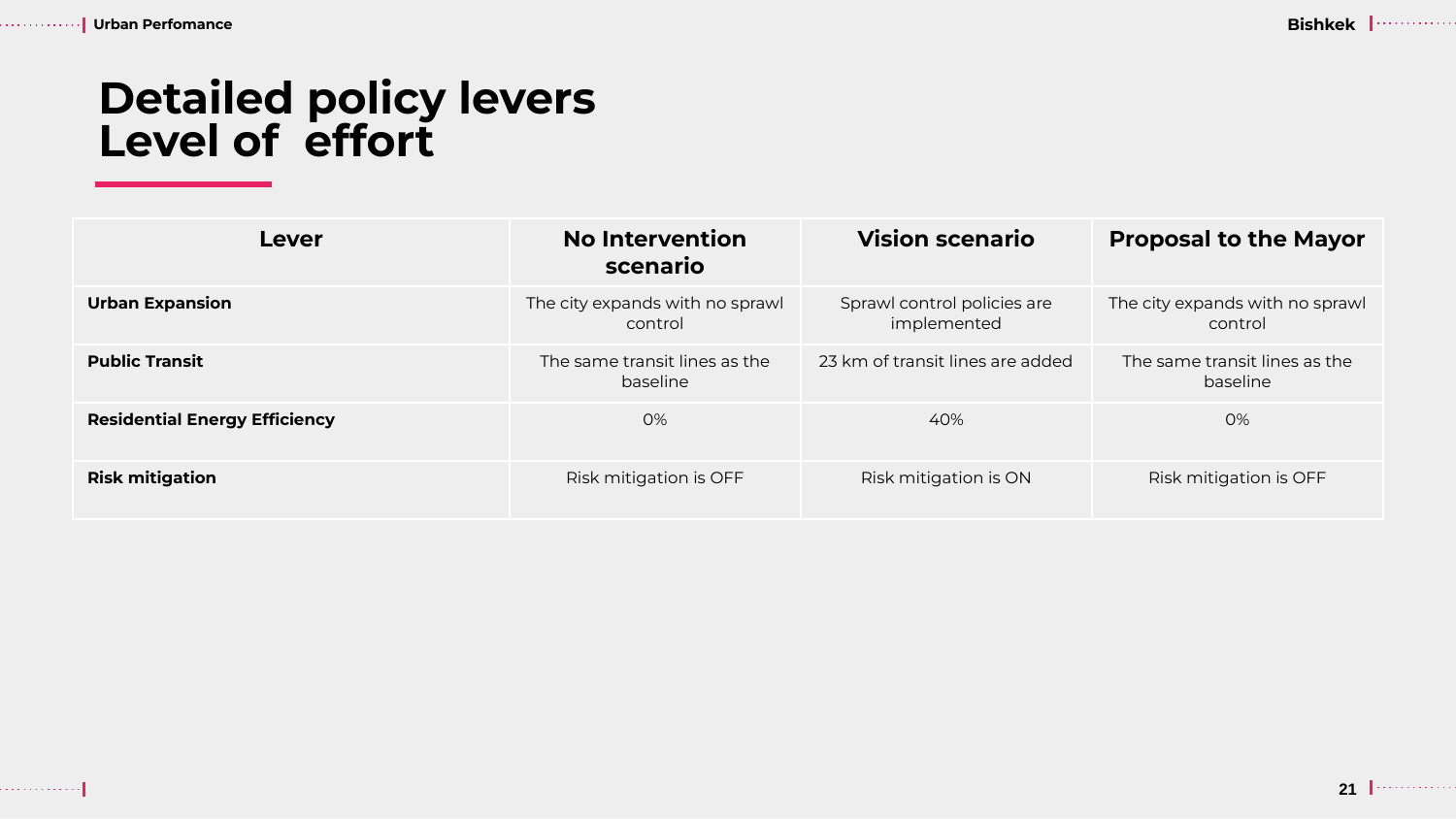

Bishkek
Detailed policy levers
Level of  effort
| Lever | No Intervention scenario | Vision scenario | Proposal to the Mayor |
| --- | --- | --- | --- |
| Urban Expansion | The city expands with no sprawl control | Sprawl control policies are implemented | The city expands with no sprawl control |
| Public Transit | The same transit lines as the baseline | 23 km of transit lines are added | The same transit lines as the baseline |
| Residential Energy Efficiency | 0% | 40% | 0% |
| Risk mitigation | Risk mitigation is OFF | Risk mitigation is ON | Risk mitigation is OFF |